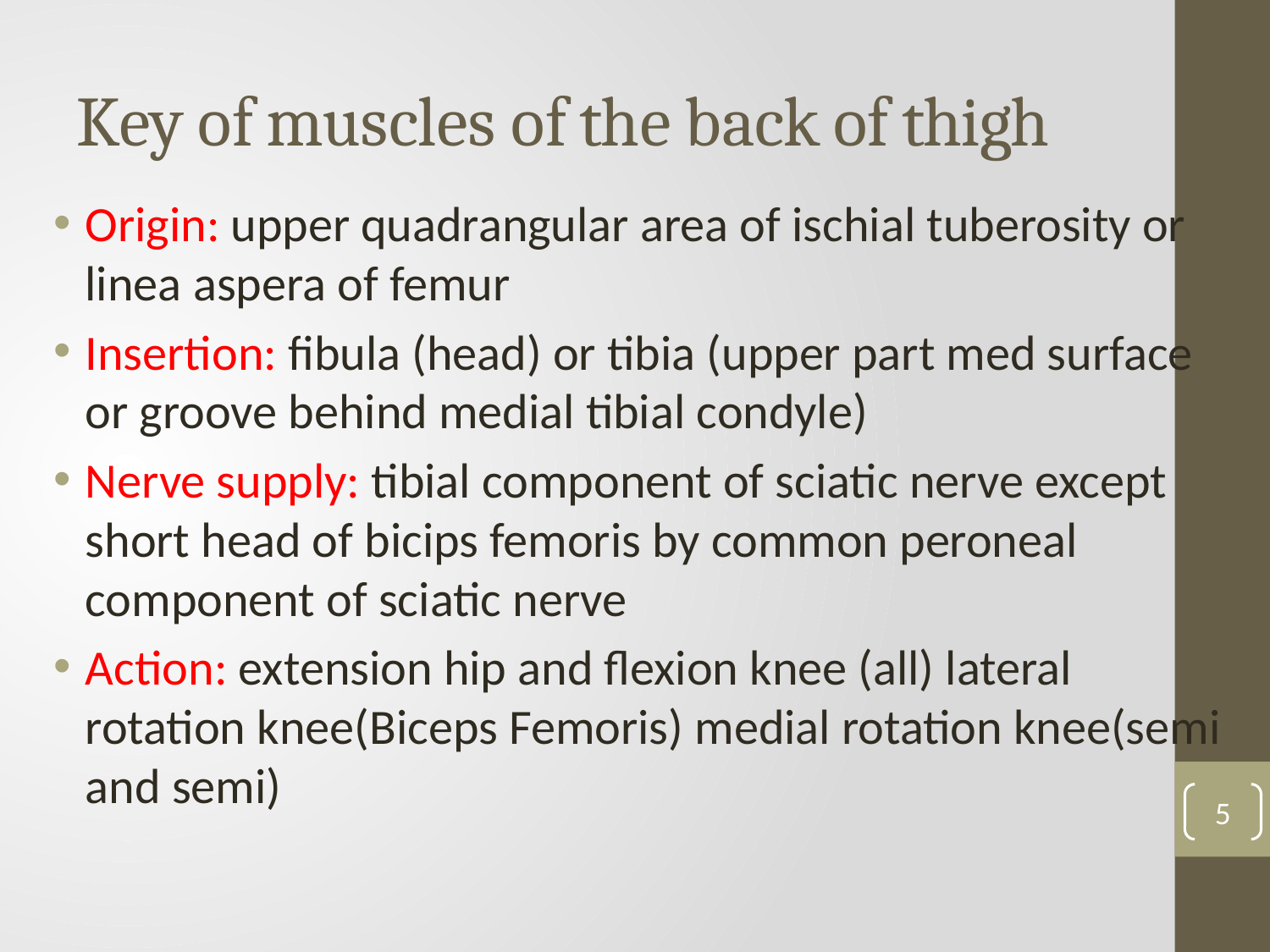

# Key of muscles of the back of thigh
Origin: upper quadrangular area of ischial tuberosity or linea aspera of femur
Insertion: fibula (head) or tibia (upper part med surface or groove behind medial tibial condyle)
Nerve supply: tibial component of sciatic nerve except short head of bicips femoris by common peroneal component of sciatic nerve
Action: extension hip and flexion knee (all) lateral rotation knee(Biceps Femoris) medial rotation knee(semi and semi)
5